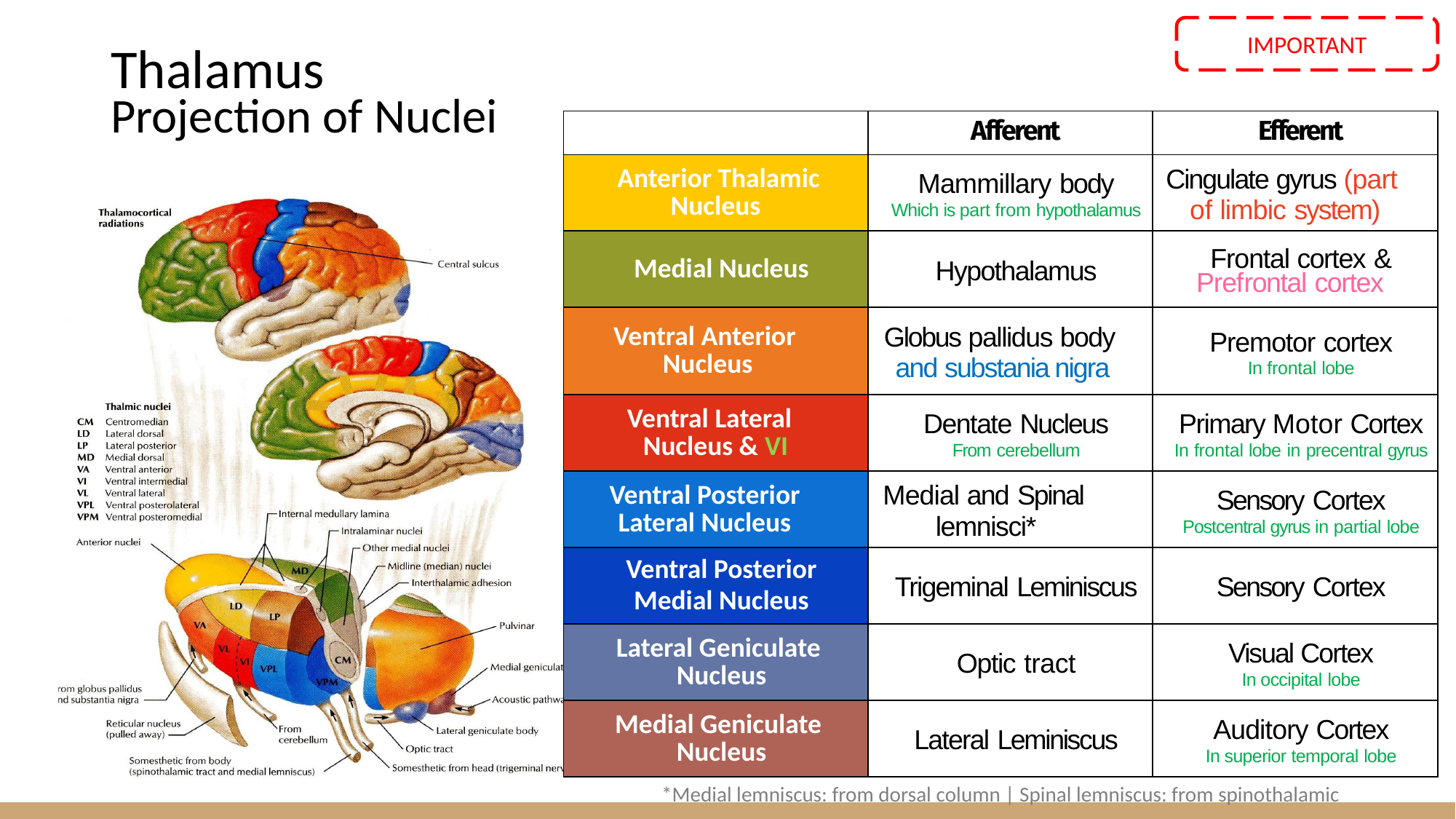

IMPORTANT
Thalamus
Projection of Nuclei
|  | Afferent | Efferent |
| --- | --- | --- |
| Anterior Thalamic Nucleus | Mammillary body Which is part from hypothalamus | Cingulate gyrus (part of limbic system) |
| Medial Nucleus | Hypothalamus | Frontal cortex & Prefrontal cortex |
| Ventral Anterior Nucleus | Globus pallidus body and substania nigra | Premotor cortex In frontal lobe |
| Ventral Lateral Nucleus & VI | Dentate Nucleus From cerebellum | Primary Motor Cortex In frontal lobe in precentral gyrus |
| Ventral Posterior Lateral Nucleus | Medial and Spinal lemnisci\* | Sensory Cortex Postcentral gyrus in partial lobe |
| Ventral Posterior Medial Nucleus | Trigeminal Leminiscus | Sensory Cortex |
| Lateral Geniculate Nucleus | Optic tract | Visual Cortex In occipital lobe |
| Medial Geniculate Nucleus | Lateral Leminiscus | Auditory Cortex In superior temporal lobe |

*Medial lemniscus: from dorsal column | Spinal lemniscus: from spinothalamic